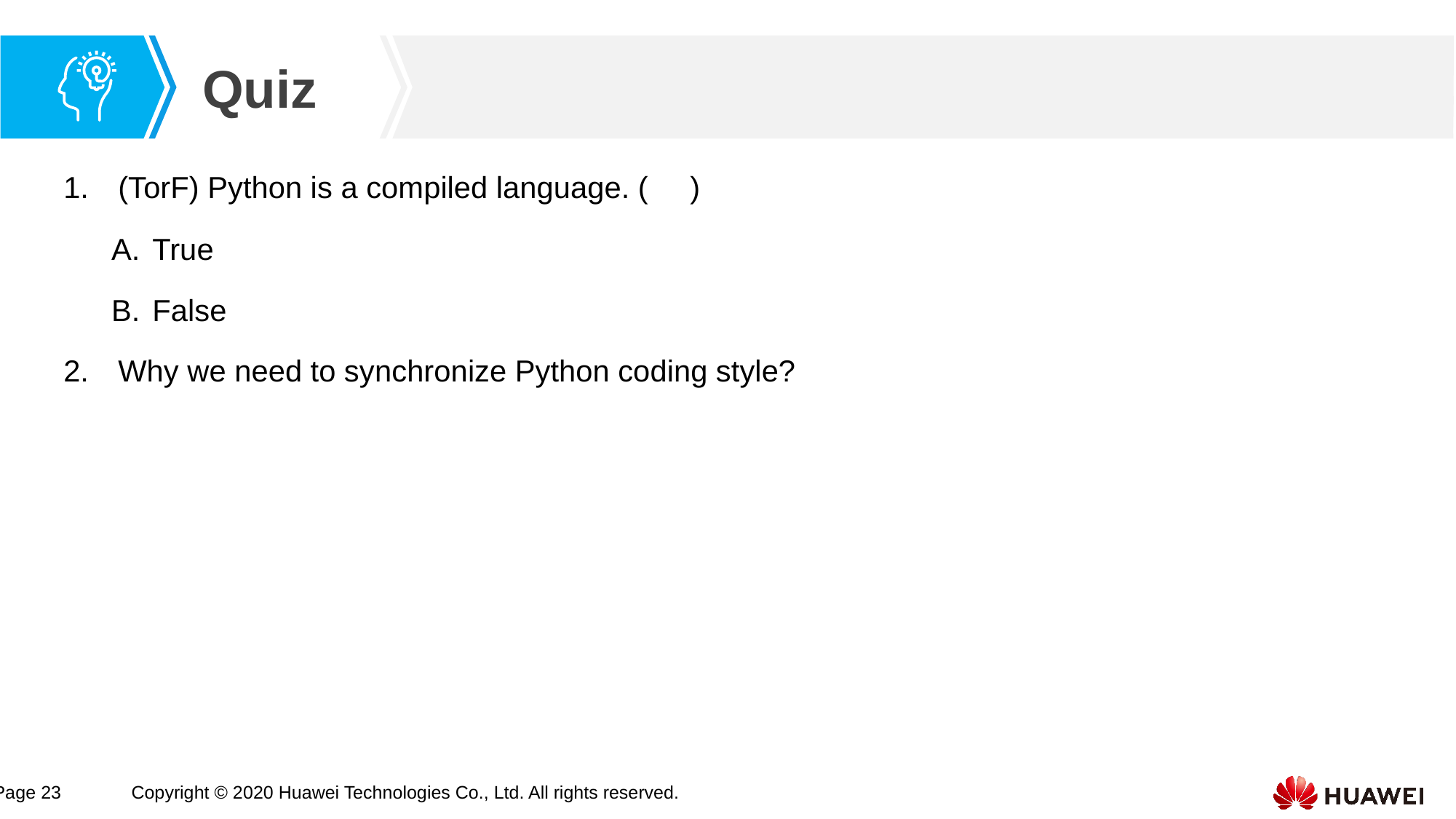

(TorF) Python is a compiled language. (     )
True
False
Why we need to synchronize Python coding style?